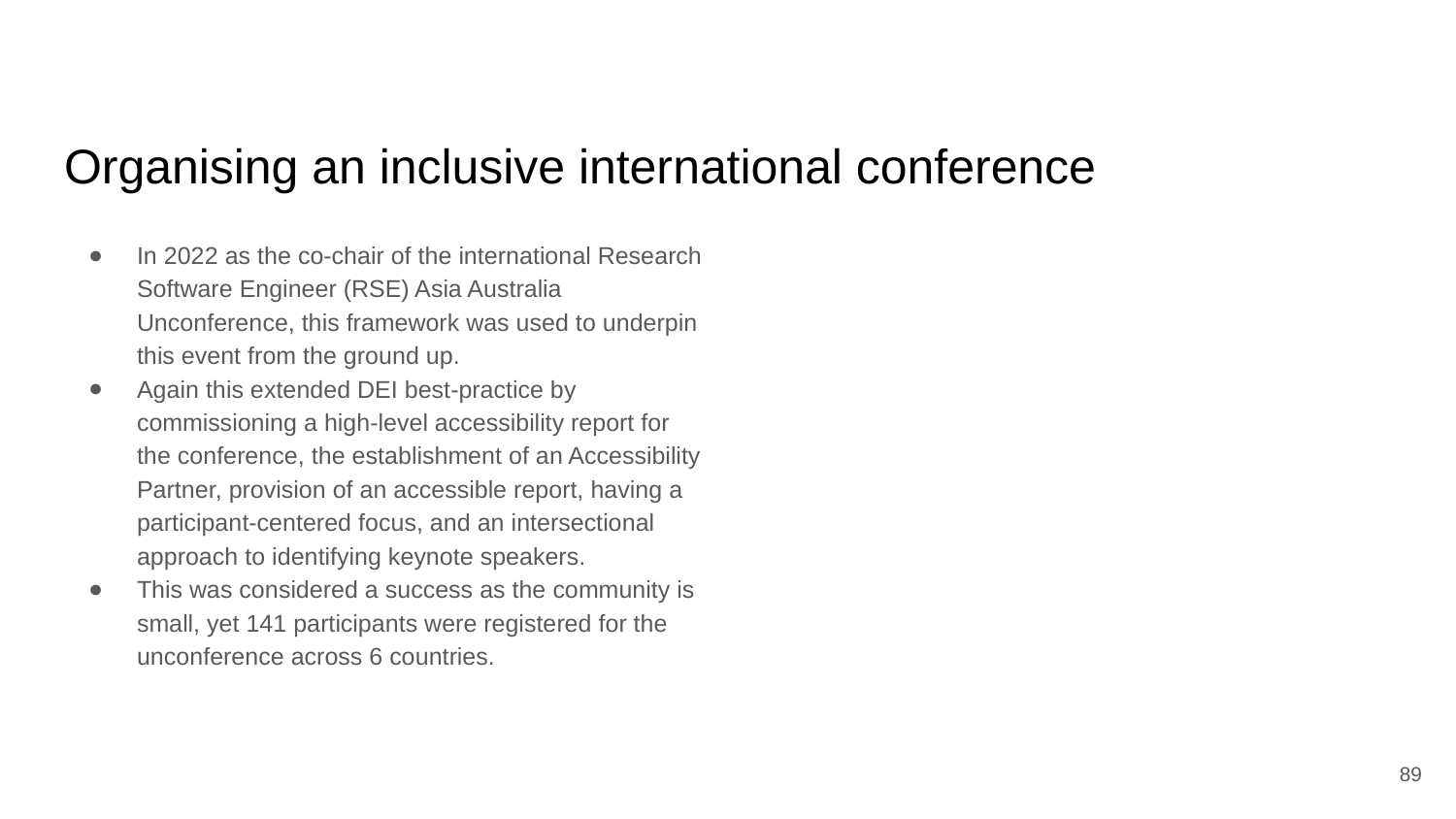

# Organising an inclusive international conference
In 2022 as the co-chair of the international Research Software Engineer (RSE) Asia Australia Unconference, this framework was used to underpin this event from the ground up.
Again this extended DEI best-practice by commissioning a high-level accessibility report for the conference, the establishment of an Accessibility Partner, provision of an accessible report, having a participant-centered focus, and an intersectional approach to identifying keynote speakers.
This was considered a success as the community is small, yet 141 participants were registered for the unconference across 6 countries.
89